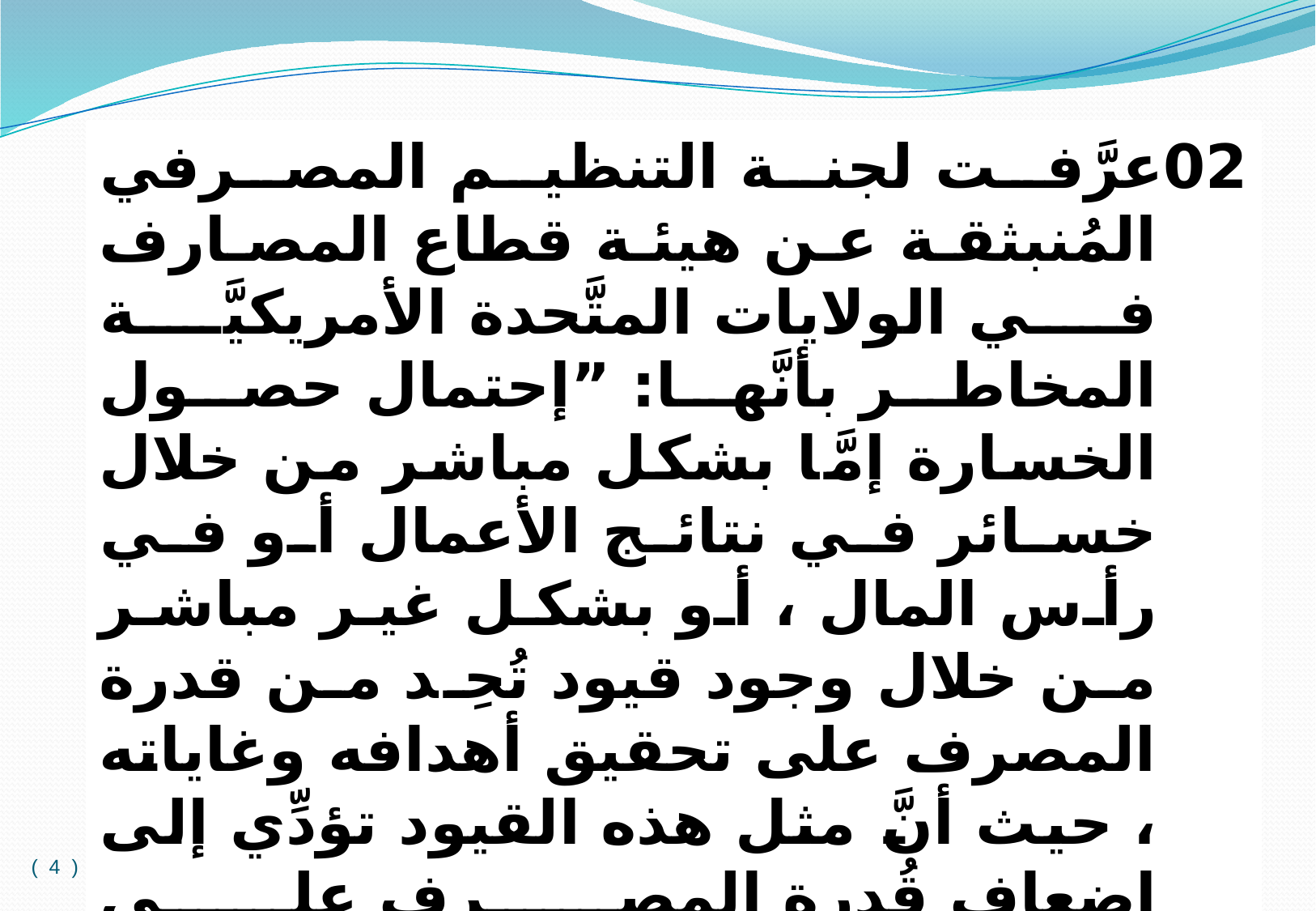

02عرَّفت لجنة التنظيم المصرفي المُنبثقة عن هيئة قطاع المصارف في الولايات المتَّحدة الأمريكيَّة المخاطر بأنَّها: ”إحتمال حصول الخسارة إمَّا بشكل مباشر من خلال خسائر في نتائج الأعمال أو في رأس المال ، أو بشكل غير مباشر من خلال وجود قيود تُحِد من قدرة المصرف على تحقيق أهدافه وغاياته ، حيث أنَّ مثل هذه القيود تؤدِّي إلى إضعاف قُدرة المصرف على الإستمرار في تقديم أعماله وممارسة نشاطاته من جهة ، وتُحِد من قُدرته على استغلال الفرص المتاحة في بيئة العمل المصرفي من جهة أُخرى“ .

(  4  )